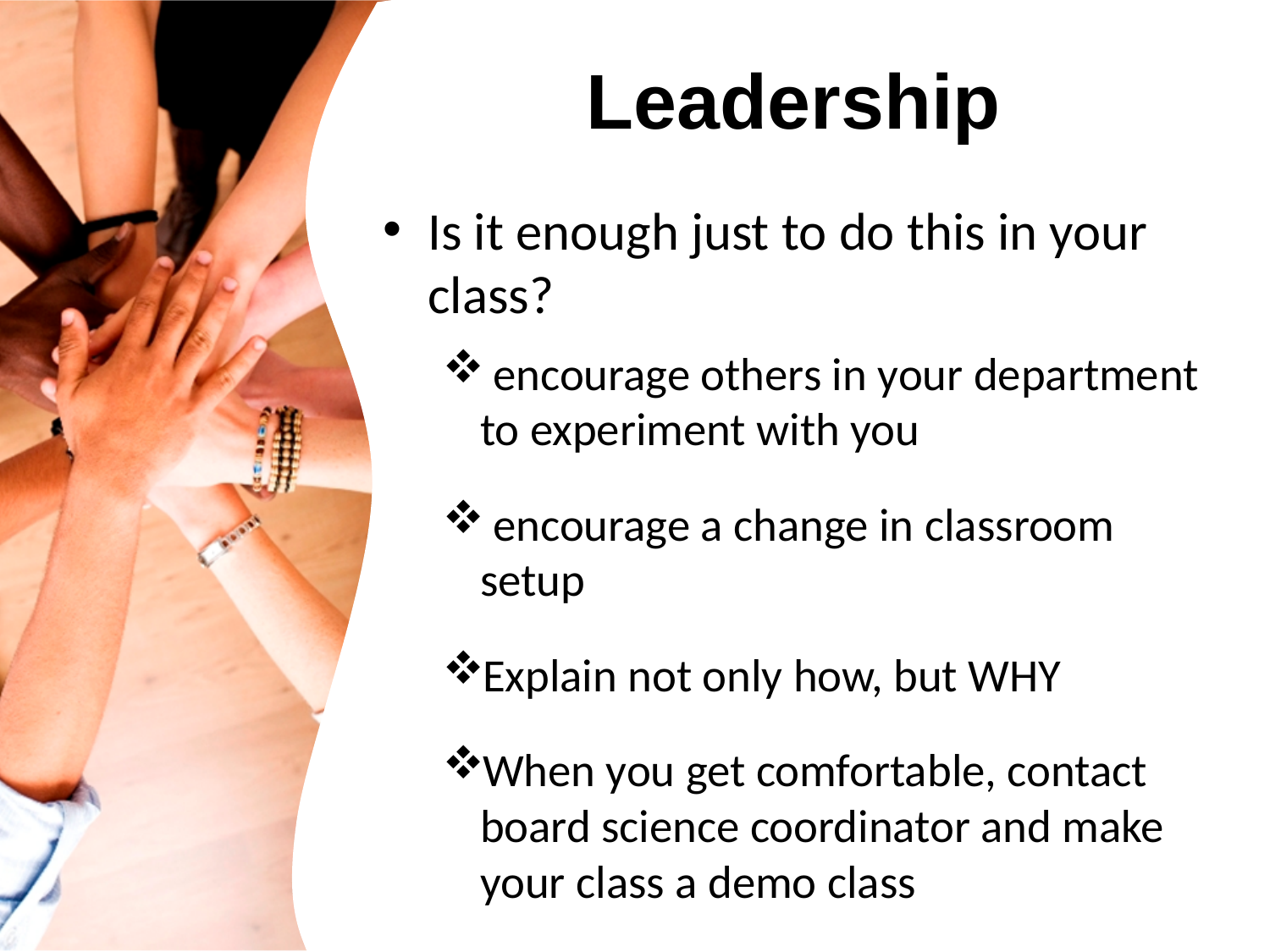

# Leadership
Is it enough just to do this in your class?
 encourage others in your department to experiment with you
 encourage a change in classroom setup
Explain not only how, but WHY
When you get comfortable, contact board science coordinator and make your class a demo class